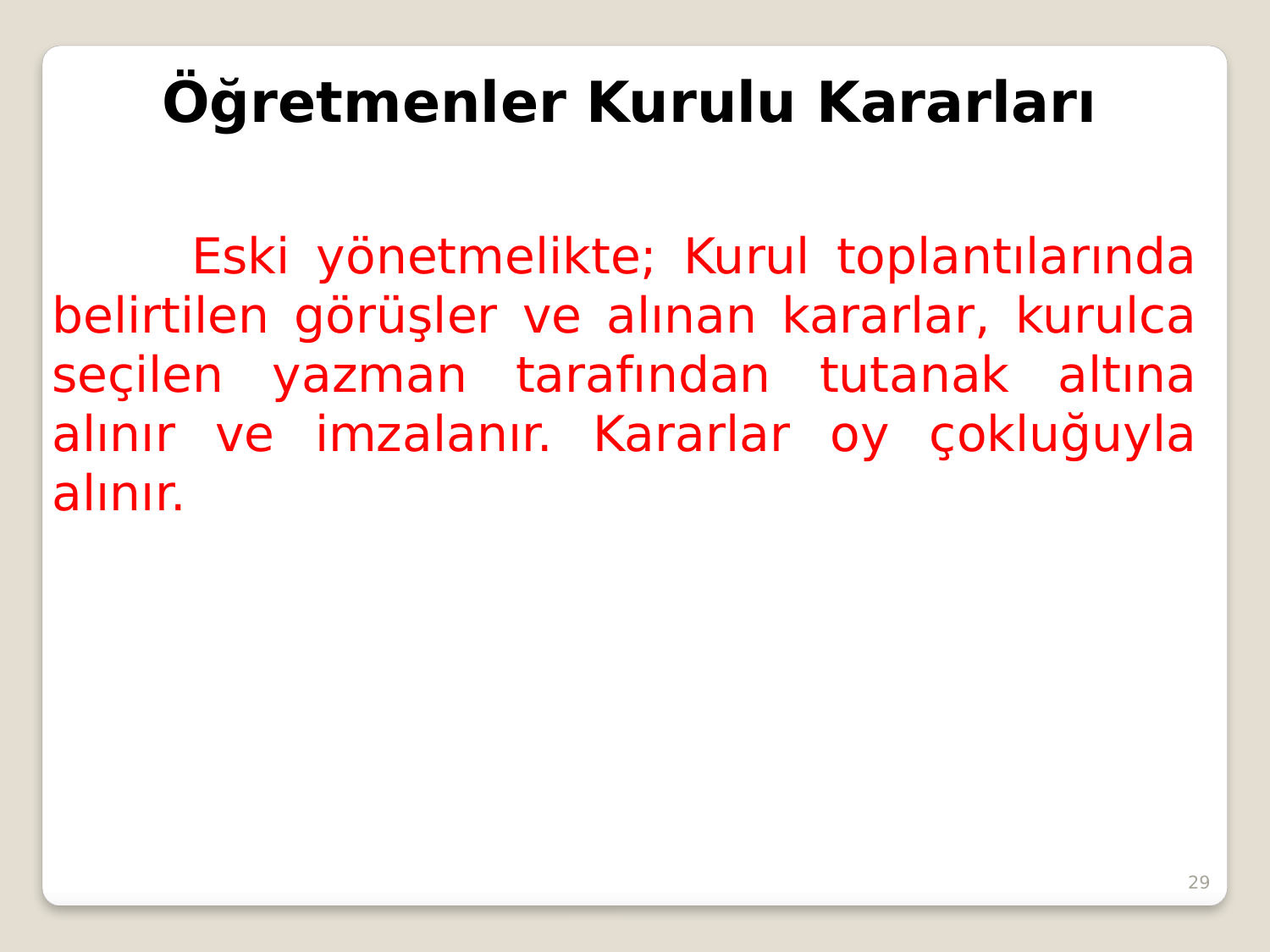

Öğretmenler Kurulu Kararları

     Eski yönetmelikte; Kurul toplantılarında belirtilen görüşler ve alınan kararlar, kurulca seçilen yazman tarafından tutanak altına alınır ve imzalanır. Kararlar oy çokluğuyla alınır.
29